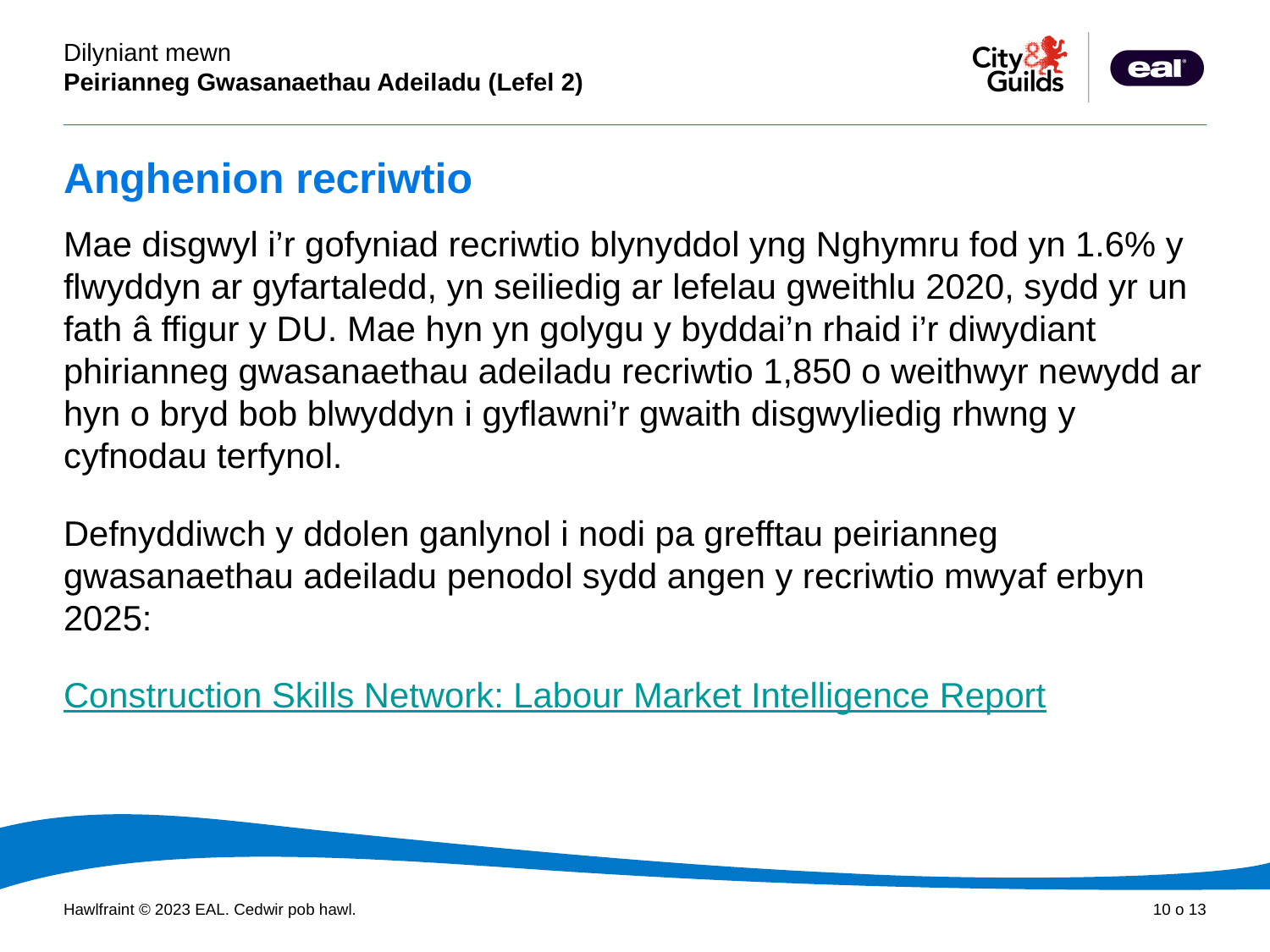

# Anghenion recriwtio
Mae disgwyl i’r gofyniad recriwtio blynyddol yng Nghymru fod yn 1.6% y flwyddyn ar gyfartaledd, yn seiliedig ar lefelau gweithlu 2020, sydd yr un fath â ffigur y DU. Mae hyn yn golygu y byddai’n rhaid i’r diwydiant phirianneg gwasanaethau adeiladu recriwtio 1,850 o weithwyr newydd ar hyn o bryd bob blwyddyn i gyflawni’r gwaith disgwyliedig rhwng y cyfnodau terfynol.
Defnyddiwch y ddolen ganlynol i nodi pa grefftau peirianneg gwasanaethau adeiladu penodol sydd angen y recriwtio mwyaf erbyn 2025:
Construction Skills Network: Labour Market Intelligence Report